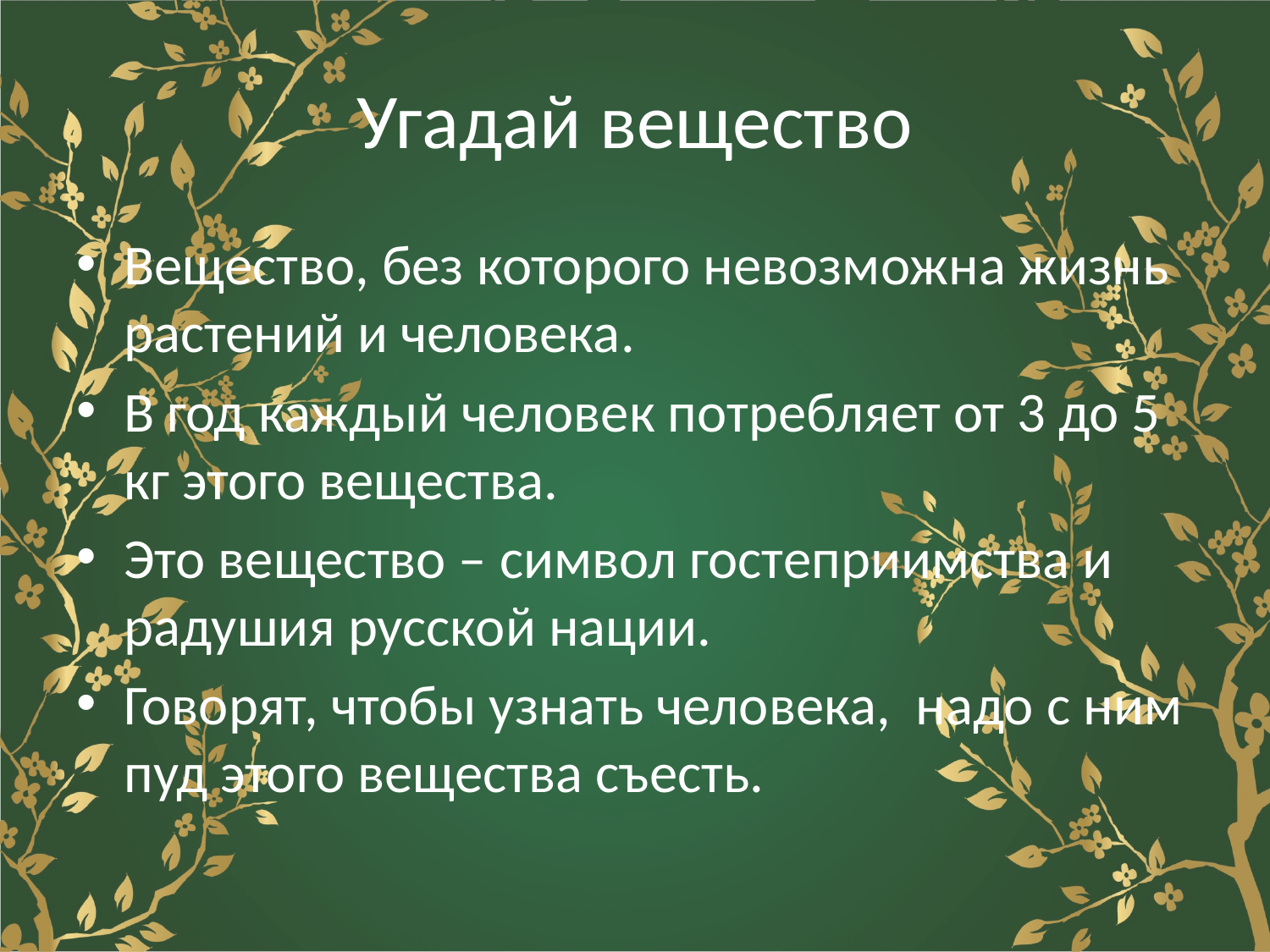

# Угадай вещество
Вещество, без которого невозможна жизнь растений и человека.
В год каждый человек потребляет от 3 до 5 кг этого вещества.
Это вещество – символ гостеприимства и радушия русской нации.
Говорят, чтобы узнать человека,  надо с ним пуд этого вещества съесть.